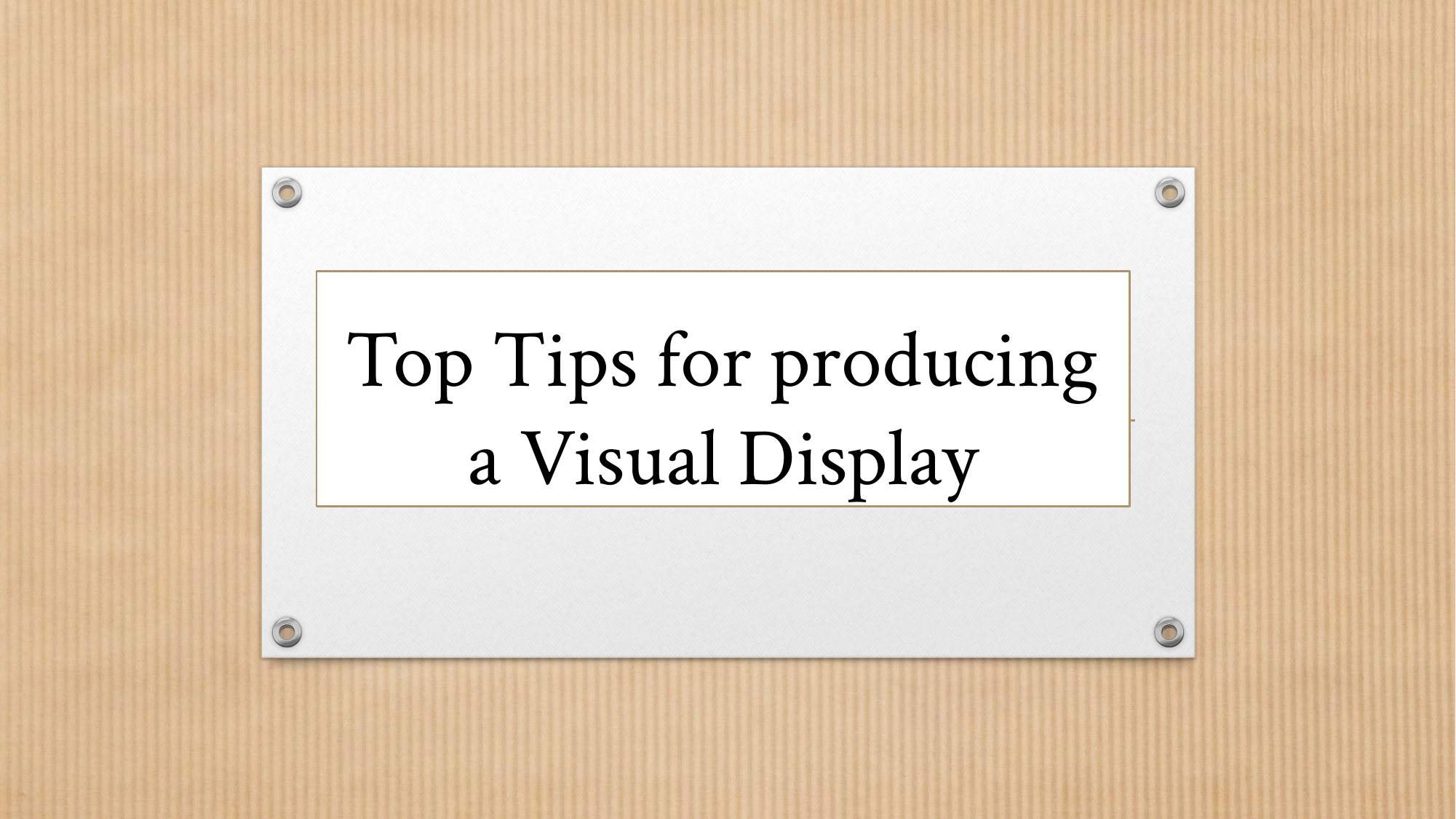

# Top Tips for producing a Visual Display